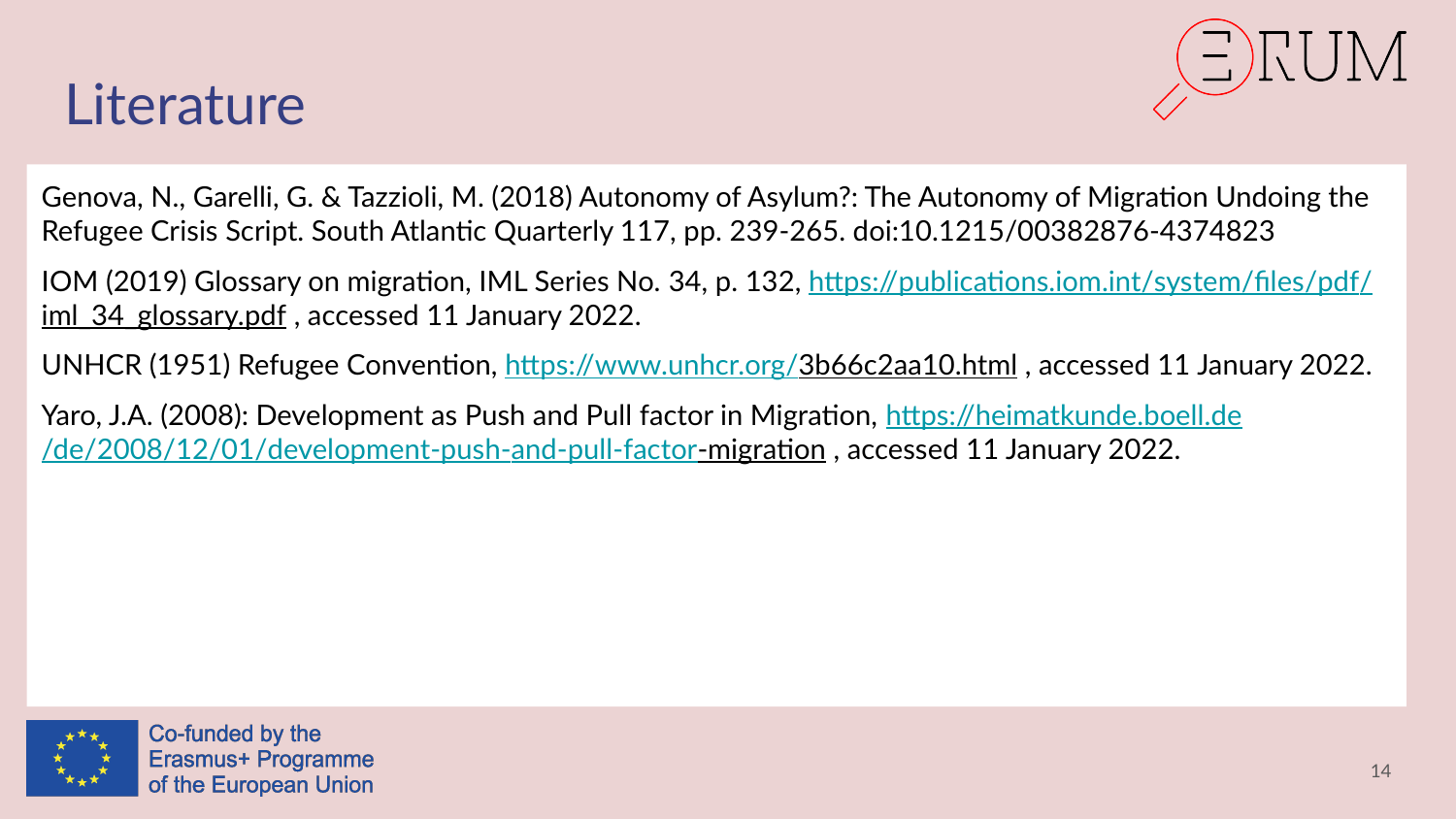

# Literature
Genova, N., Garelli, G. & Tazzioli, M. (2018) Autonomy of Asylum?: The Autonomy of Migration Undoing the Refugee Crisis Script. South Atlantic Quarterly 117, pp. 239-265. doi:10.1215/00382876-4374823
IOM (2019) Glossary on migration, IML Series No. 34, p. 132, https://publications.iom.int/system/files/pdf/iml_34_glossary.pdf , accessed 11 January 2022.
UNHCR (1951) Refugee Convention, https://www.unhcr.org/3b66c2aa10.html , accessed 11 January 2022.
Yaro, J.A. (2008): Development as Push and Pull factor in Migration, https://heimatkunde.boell.de/de/2008/12/01/development-push-and-pull-factor-migration , accessed 11 January 2022.
14